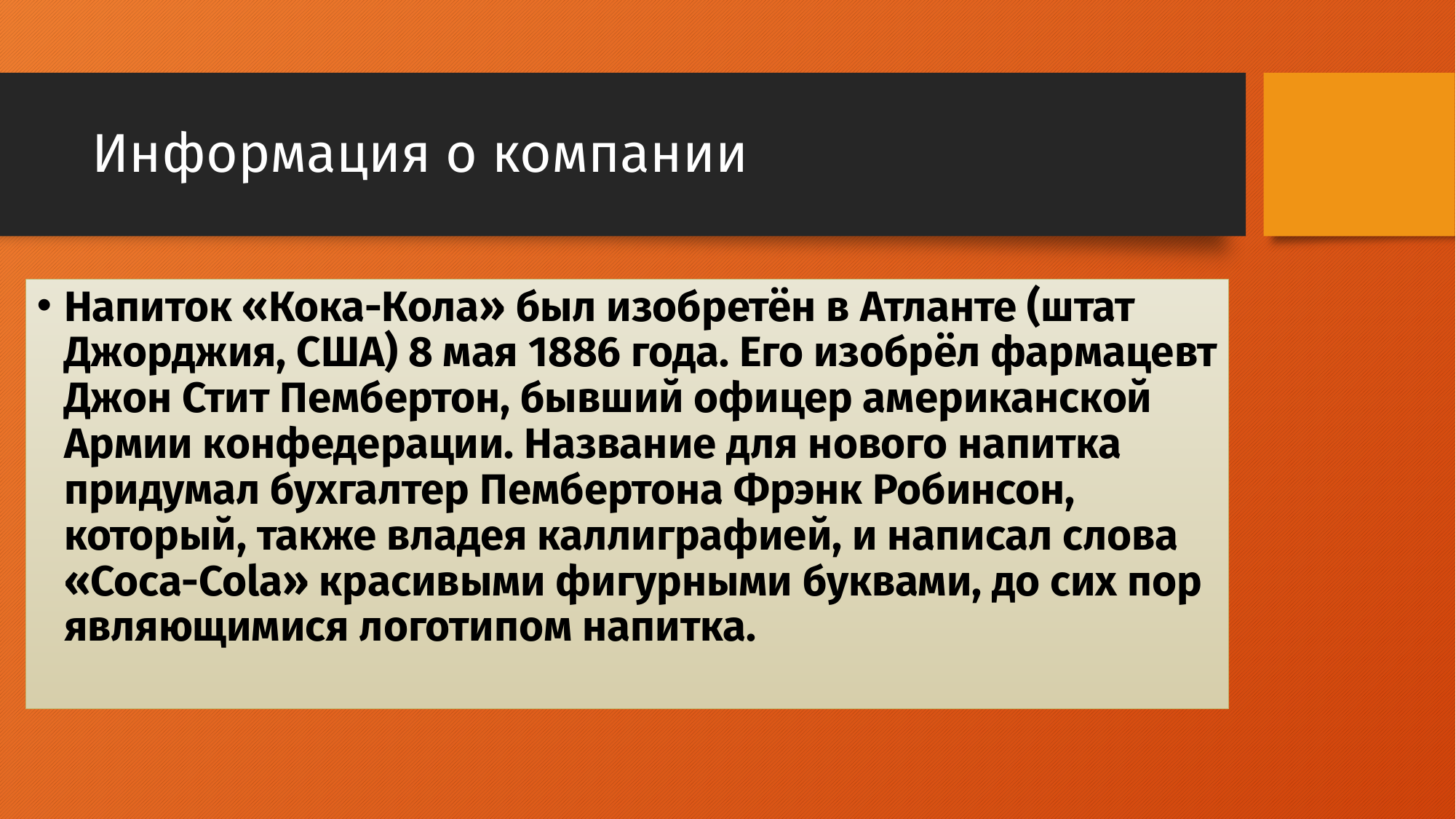

# Информация о компании
Напиток «Кока-Кола» был изобретён в Атланте (штат Джорджия, США) 8 мая 1886 года. Его изобрёл фармацевт Джон Стит Пембертон, бывший офицер американской Армии конфедерации. Название для нового напитка придумал бухгалтер Пембертона Фрэнк Робинсон, который, также владея каллиграфией, и написал слова «Coca-Cola» красивыми фигурными буквами, до сих пор являющимися логотипом напитка.